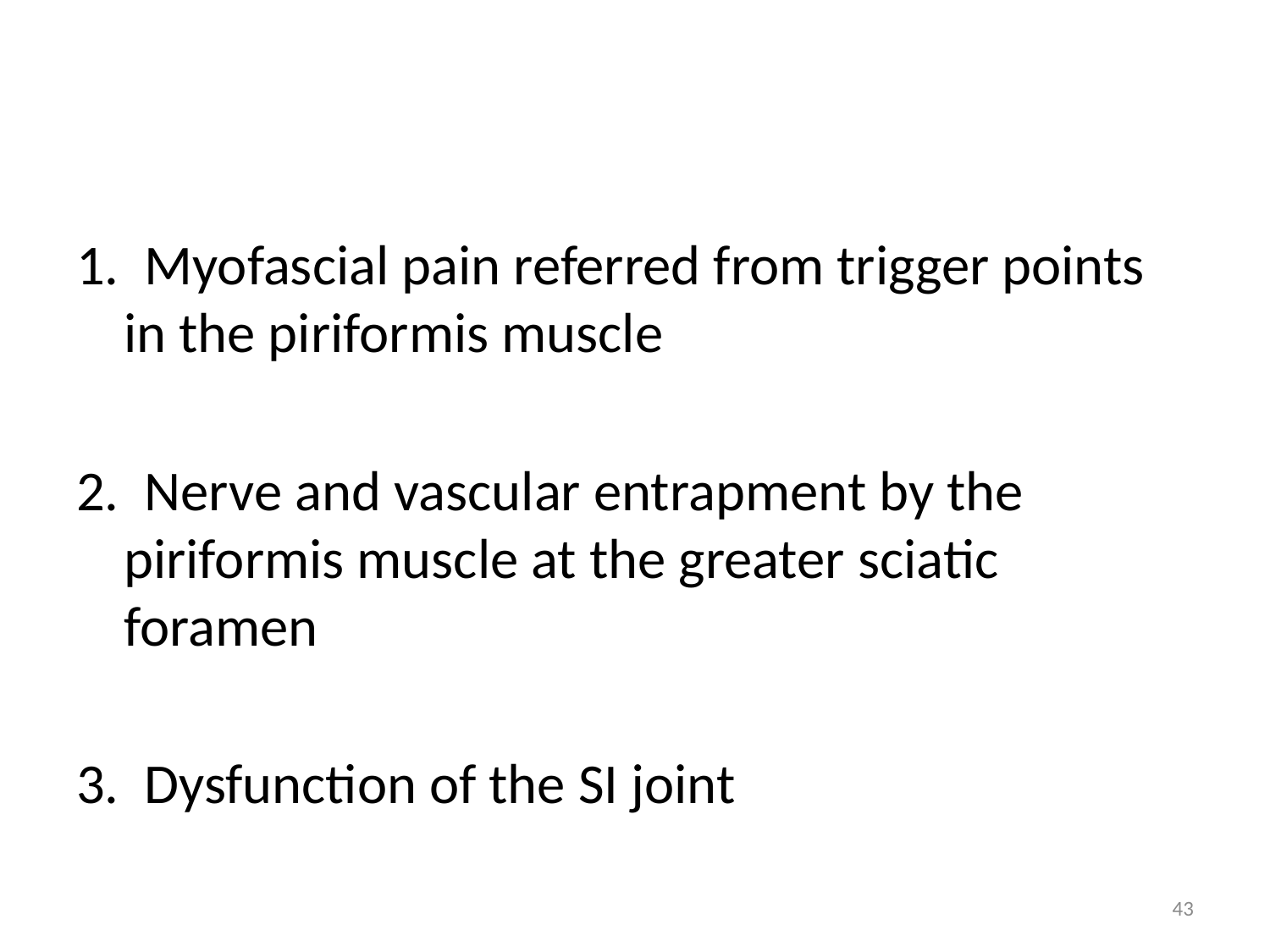

#
1.  Myofascial pain referred from trigger points in the piriformis muscle

2.  Nerve and vascular entrapment by the piriformis muscle at the greater sciatic foramen

3.  Dysfunction of the SI joint
43